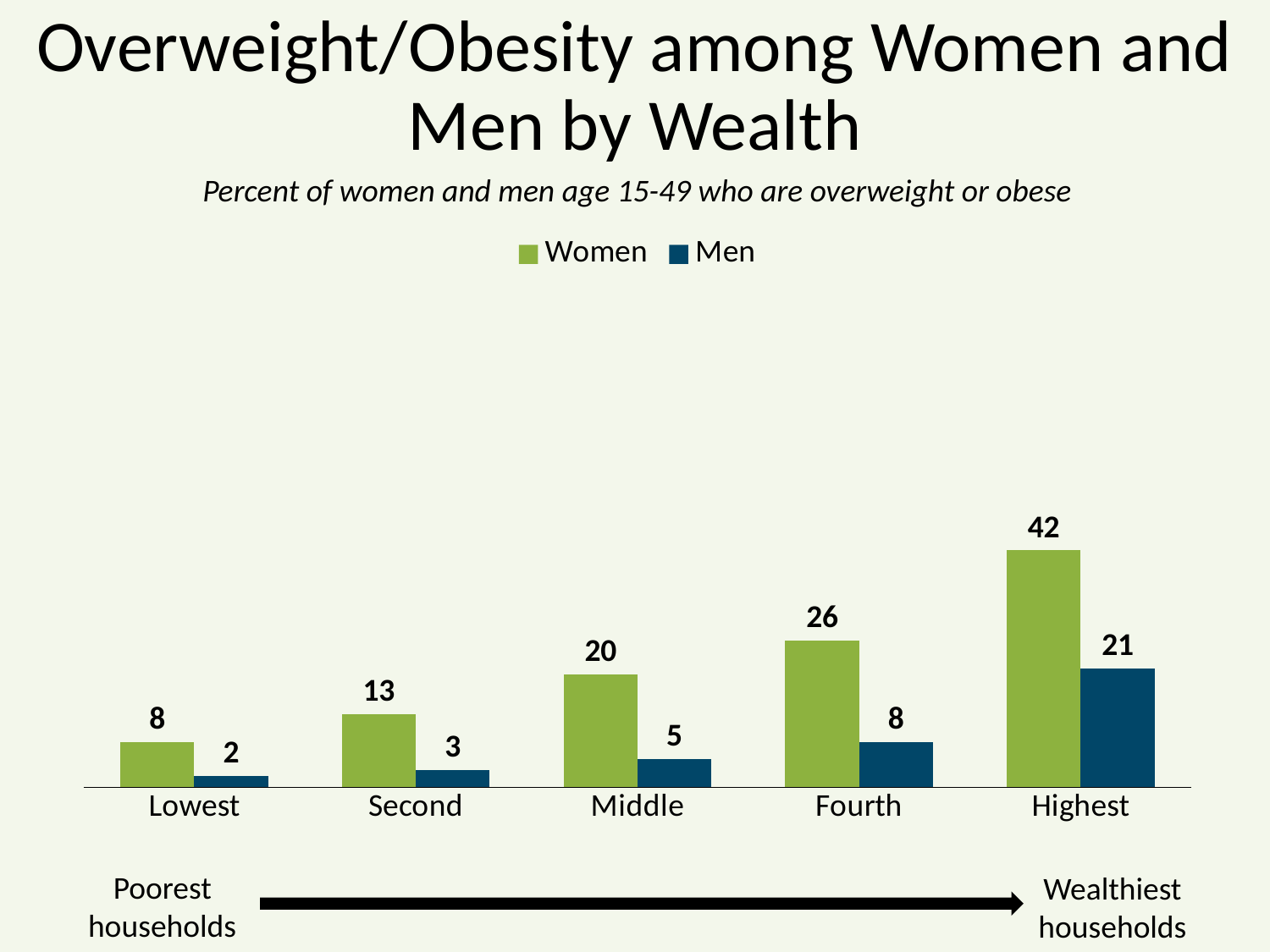

# Overweight/Obesity among Women and Men by Wealth
Percent of women and men age 15-49 who are overweight or obese

### Chart

| Category | Women | Men |
|---|---|---|
| Lowest | 8.0 | 2.0 |
| Second | 13.0 | 3.0 |
| Middle | 20.0 | 5.0 |
| Fourth | 26.0 | 8.0 |
| Highest | 42.0 | 21.0 |
Poorest
households
Wealthiest
households